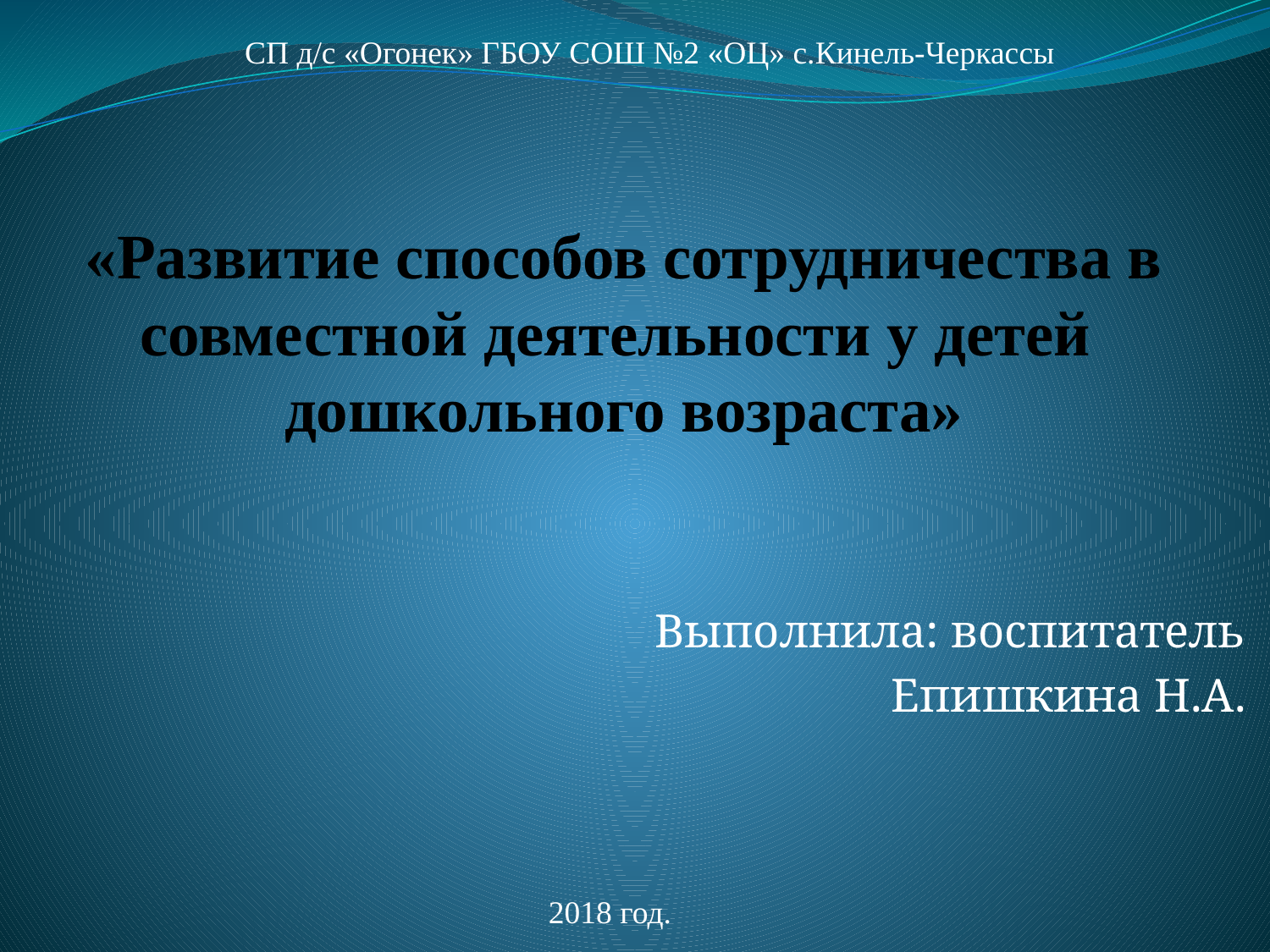

СП д/с «Огонек» ГБОУ СОШ №2 «ОЦ» с.Кинель-Черкассы
# «Развитие способов сотрудничества в совместной деятельности у детей  дошкольного возраста»
Выполнила: воспитатель
 Епишкина Н.А.
2018 год.